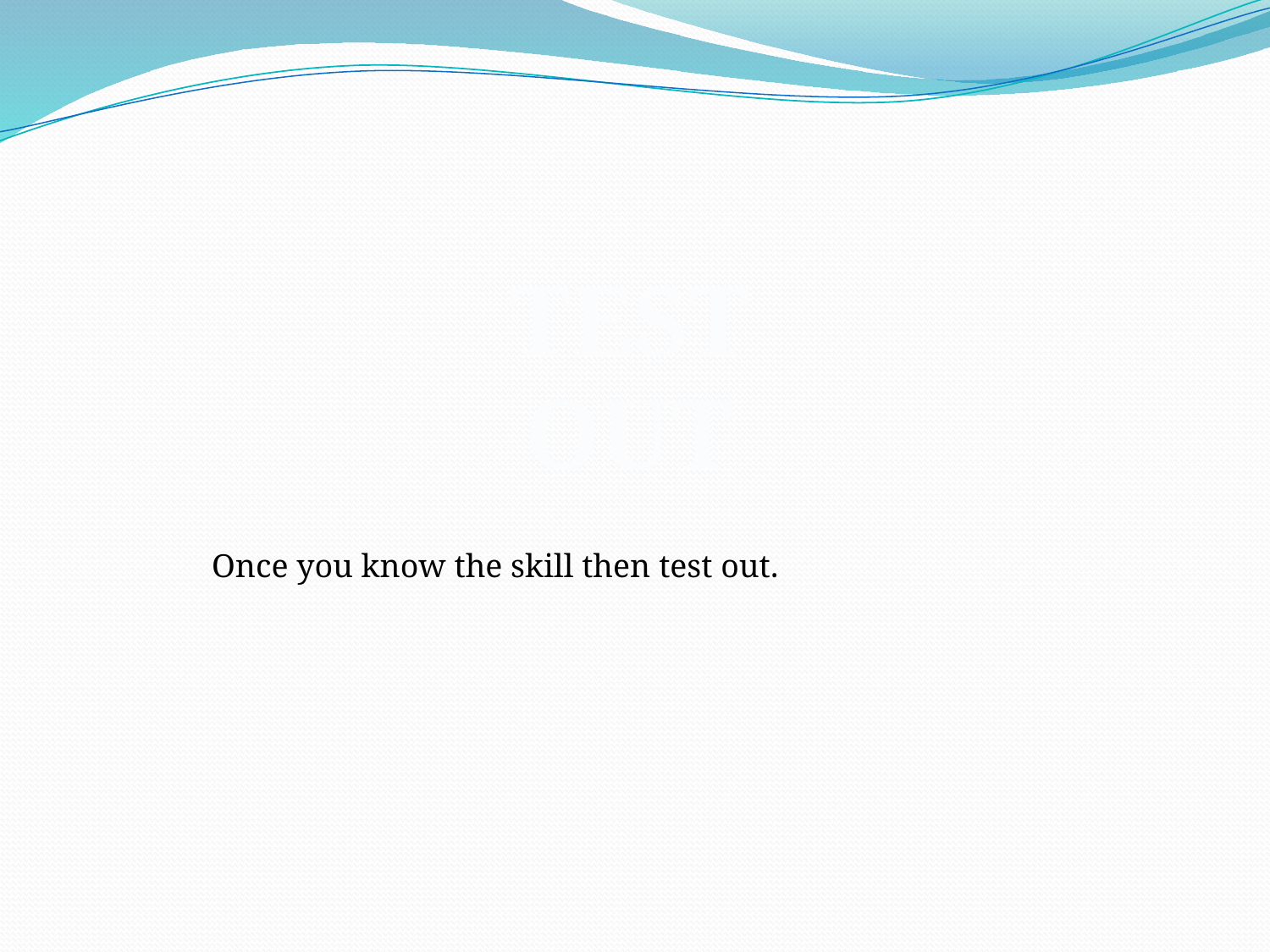

TEST OUT
Once you know the skill then test out.